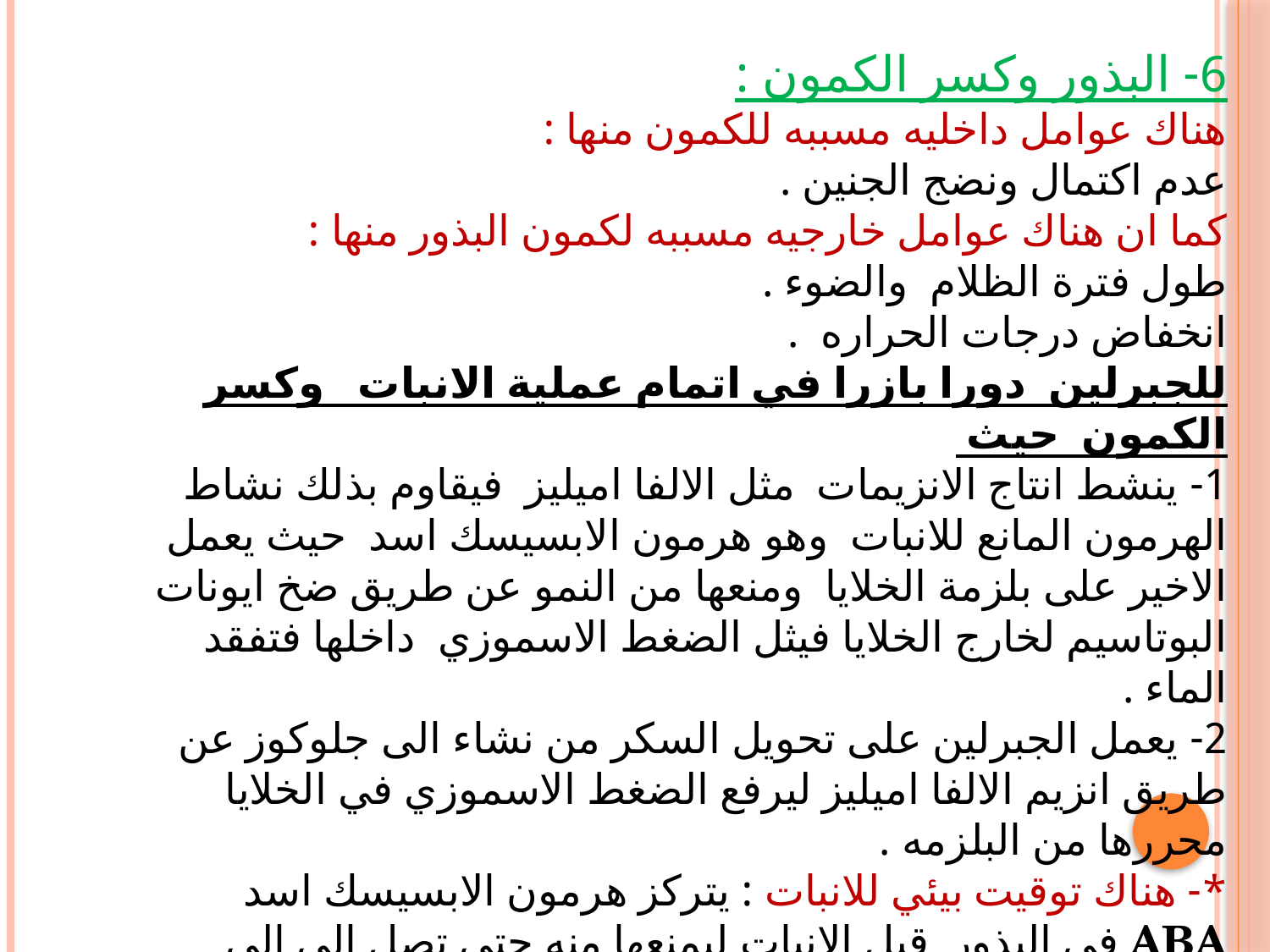

6- البذور وكسر الكمون :
هناك عوامل داخليه مسببه للكمون منها :
عدم اكتمال ونضج الجنين .
كما ان هناك عوامل خارجيه مسببه لكمون البذور منها :
طول فترة الظلام  والضوء .
انخفاض درجات الحراره  .
للجبرلين  دورا بازرا في اتمام عملية الانبات   وكسر الكمون  حيث
1- ينشط انتاج الانزيمات  مثل الالفا اميليز  فيقاوم بذلك نشاط الهرمون المانع للانبات  وهو هرمون الابسيسك اسد  حيث يعمل الاخير على بلزمة الخلايا  ومنعها من النمو عن طريق ضخ ايونات البوتاسيم لخارج الخلايا فيثل الضغط الاسموزي  داخلها فتفقد الماء .
2- يعمل الجبرلين على تحويل السكر من نشاء الى جلوكوز عن طريق انزيم الالفا اميليز ليرفع الضغط الاسموزي في الخلايا محررها من البلزمه .
*- هناك توقيت بيئي للانبات : يتركز هرمون الابسيسك اسد ABA في البذور  قبل الانبات ليمنعها منه حتى تصل الى الى وقتها البيئي للانبات  ويبدا معه تحلل هرمون الابسيسك  وتركيز الجبرلين مع الرطوبه المناسبه  لكسر الكمون  الذي كان بالبذره لفعل الابسيسك .